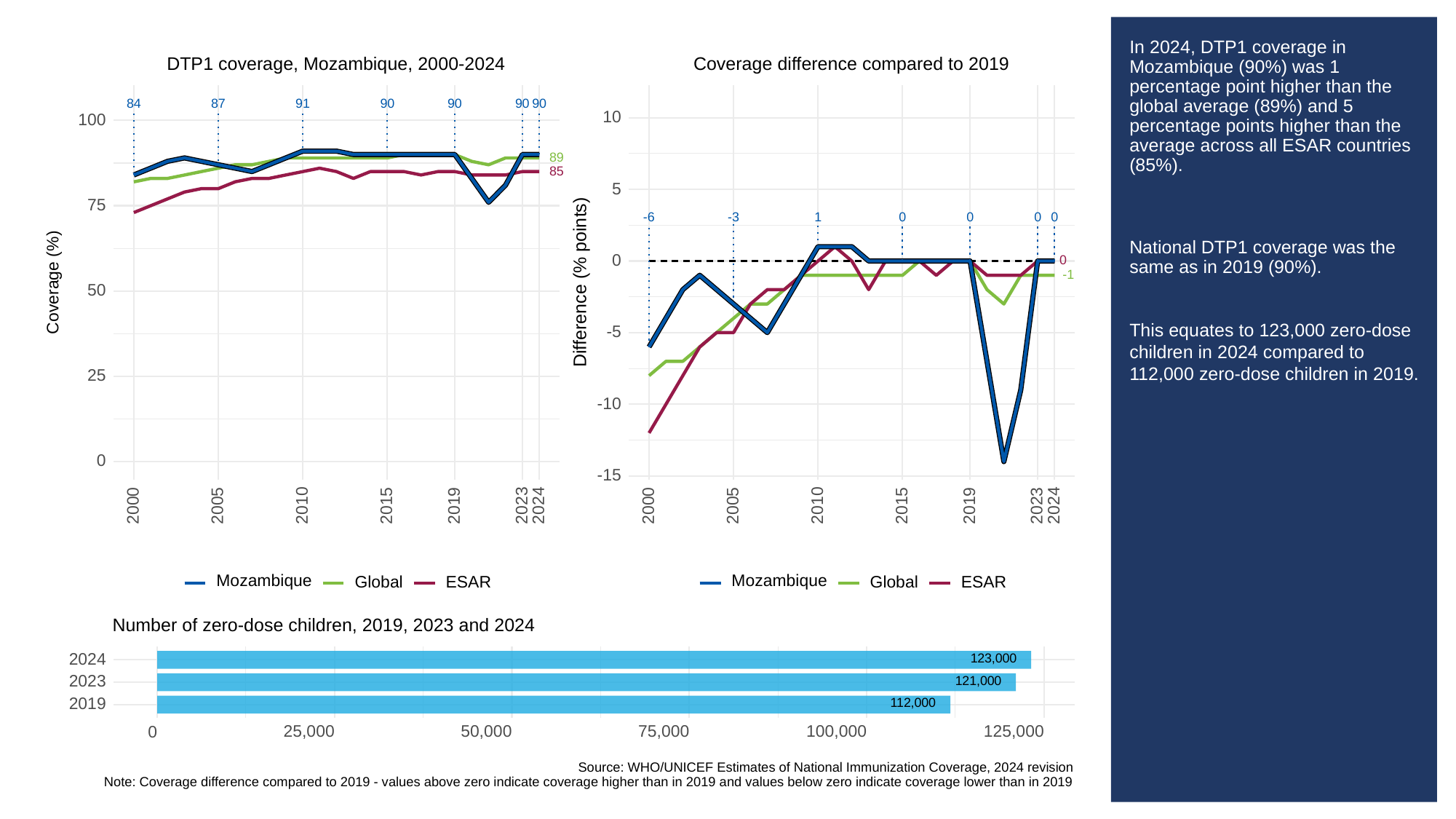

# In 2024, DTP1 coverage in Mozambique (90%) was 1 percentage point higher than the global average (89%) and 5 percentage points higher than the average across all ESAR countries (85%).

National DTP1 coverage was the same as in 2019 (90%).

This equates to 123,000 zero-dose children in 2024 compared to 112,000 zero-dose children in 2019.

Coverage difference compared to 2019
DTP1 coverage, Mozambique, 2000-2024

84
87
91
90
90
90
90
10

100

89

85

5

75

-3
-6
0
0
0
0
1

0
0

-1
Difference (% points)
Coverage (%)
50

-5

25

-10

0

-15

2023
2023
2000
2005
2010
2015
2019
2024
2000
2005
2010
2015
2019
2024
Mozambique
Mozambique
Global
ESAR
Global
ESAR

Number of zero-dose children, 2019, 2023 and 2024

123,000
2024

121,000
2023

112,000
2019

25,000
50,000
75,000
100,000
125,000
0
Source: WHO/UNICEF Estimates of National Immunization Coverage, 2024 revision
Note: Coverage difference compared to 2019 - values above zero indicate coverage higher than in 2019 and values below zero indicate coverage lower than in 2019